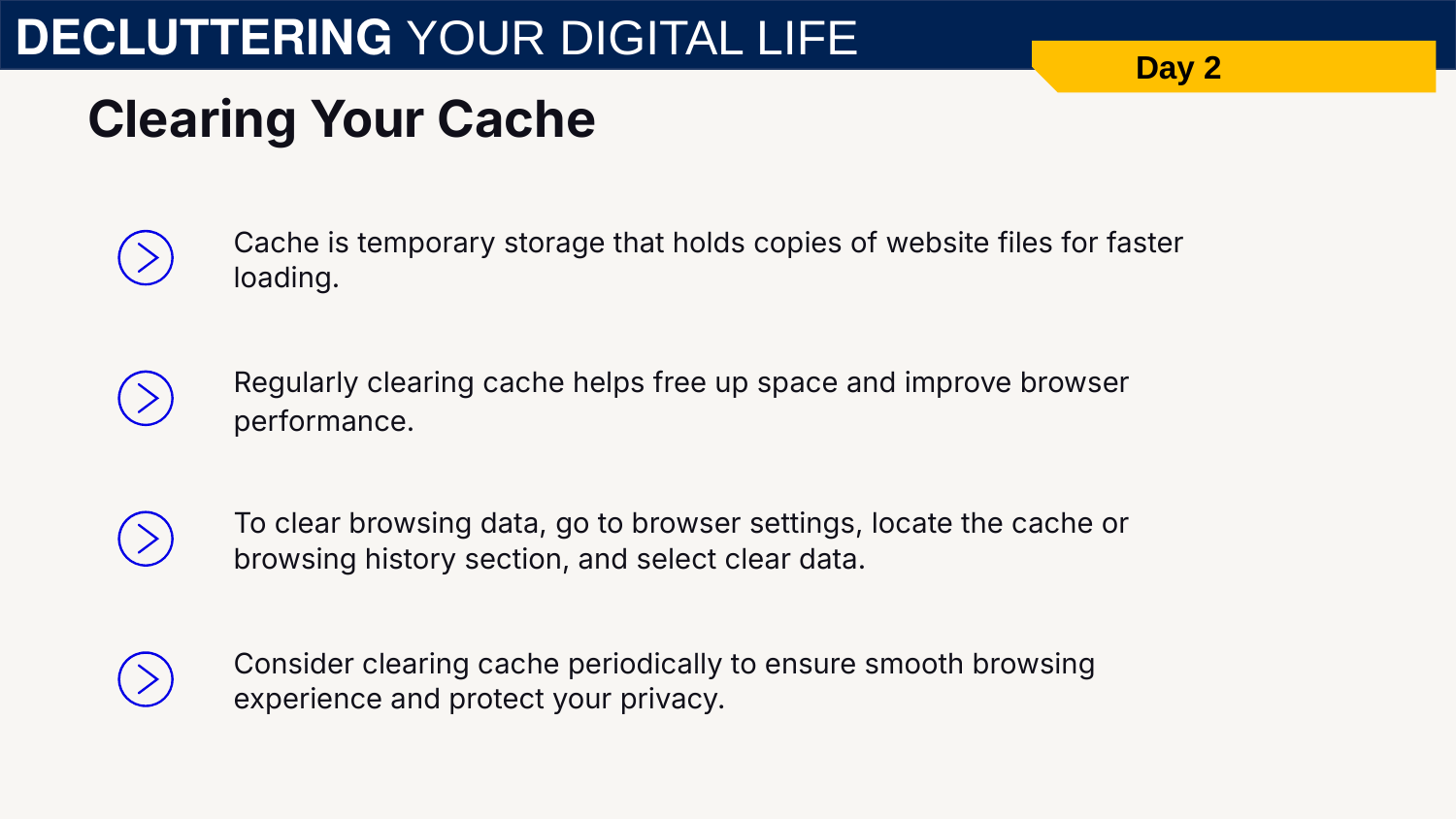

DECLUTTERING YOUR DIGITAL LIFE
Day 2

# Clearing Your Cache
Cache is temporary storage that holds copies of website files for faster loading.

Regularly clearing cache helps free up space and improve browser performance.

To clear browsing data, go to browser settings, locate the cache or browsing history section, and select clear data.

Consider clearing cache periodically to ensure smooth browsing experience and protect your privacy.